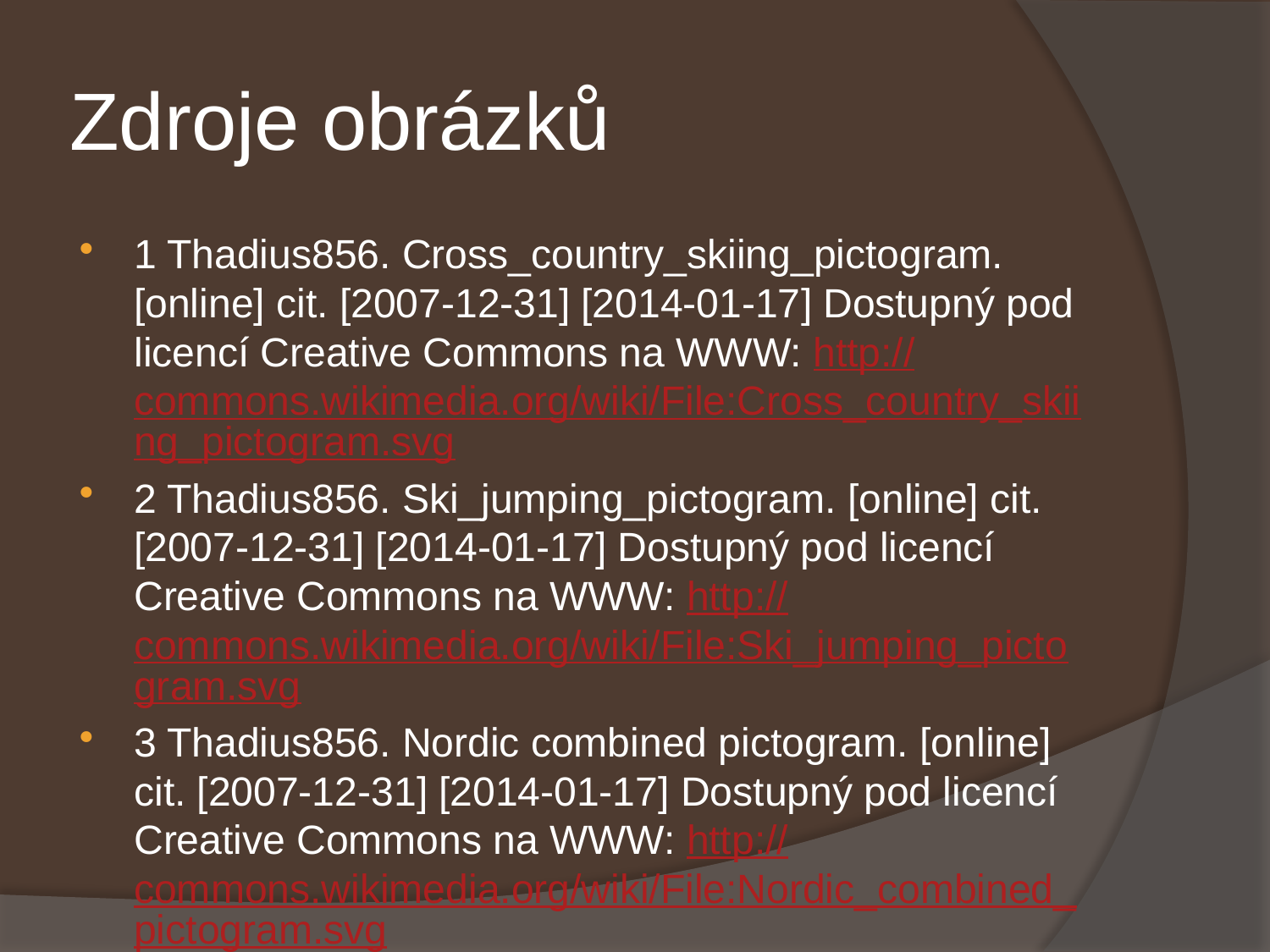

# Zdroje obrázků
1 Thadius856. Cross_country_skiing_pictogram. [online] cit. [2007-12-31] [2014-01-17] Dostupný pod licencí Creative Commons na WWW: http://commons.wikimedia.org/wiki/File:Cross_country_skiing_pictogram.svg
2 Thadius856. Ski_jumping_pictogram. [online] cit. [2007-12-31] [2014-01-17] Dostupný pod licencí Creative Commons na WWW: http://commons.wikimedia.org/wiki/File:Ski_jumping_pictogram.svg
3 Thadius856. Nordic combined pictogram. [online] cit. [2007-12-31] [2014-01-17] Dostupný pod licencí Creative Commons na WWW: http://commons.wikimedia.org/wiki/File:Nordic_combined_pictogram.svg